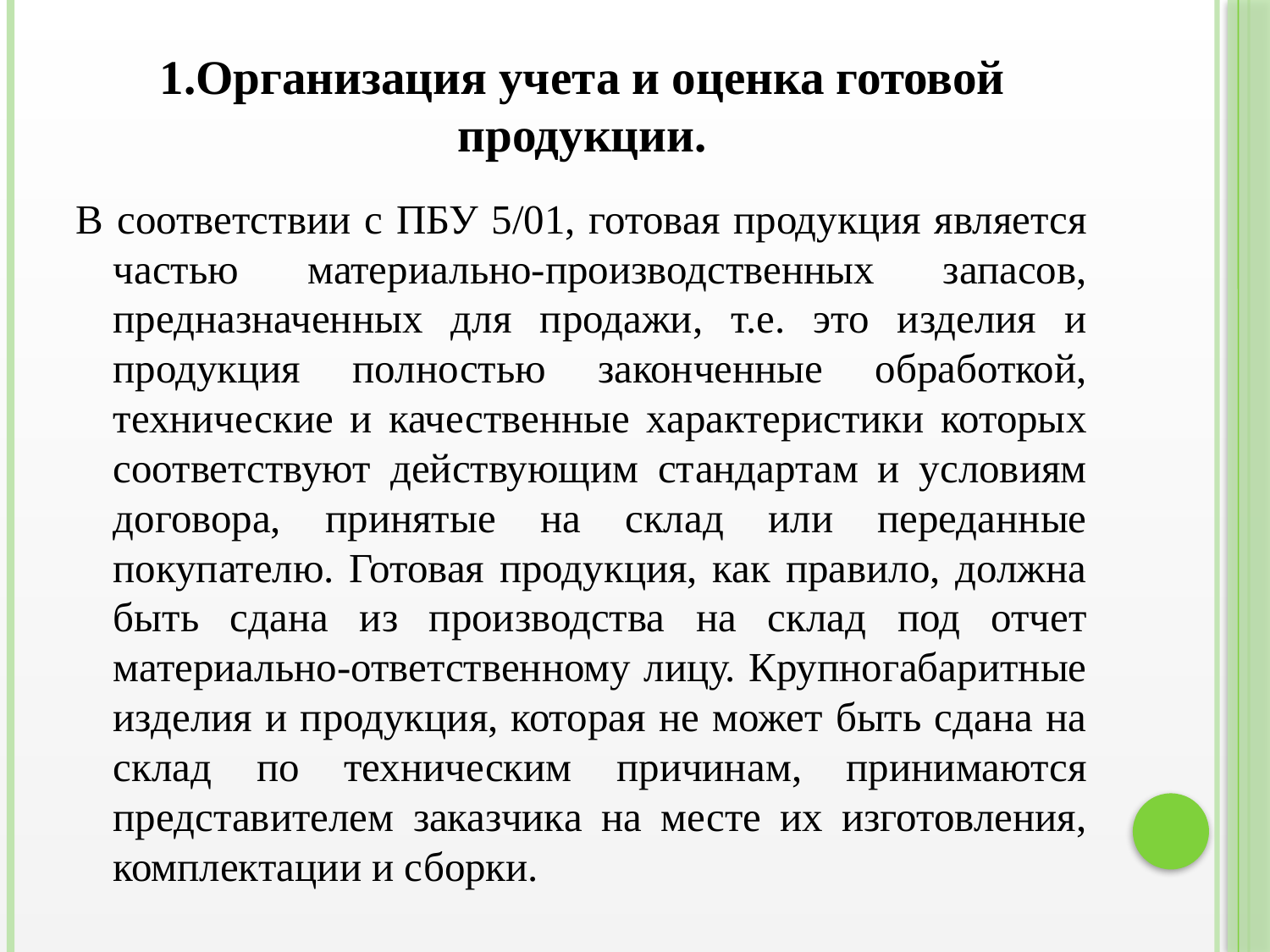

# 1.Организация учета и оценка готовой продукции.
В соответствии с ПБУ 5/01, готовая продукция является частью материально-производственных запасов, предназначенных для продажи, т.е. это изделия и продукция полностью законченные обработкой, технические и качественные характеристики которых соответствуют действующим стандартам и условиям договора, принятые на склад или переданные покупателю. Готовая продукция, как правило, должна быть сдана из производства на склад под отчет материально-ответственному лицу. Крупногабаритные изделия и продукция, которая не может быть сдана на склад по техническим причинам, принимаются представителем заказчика на месте их изготовления, комплектации и сборки.